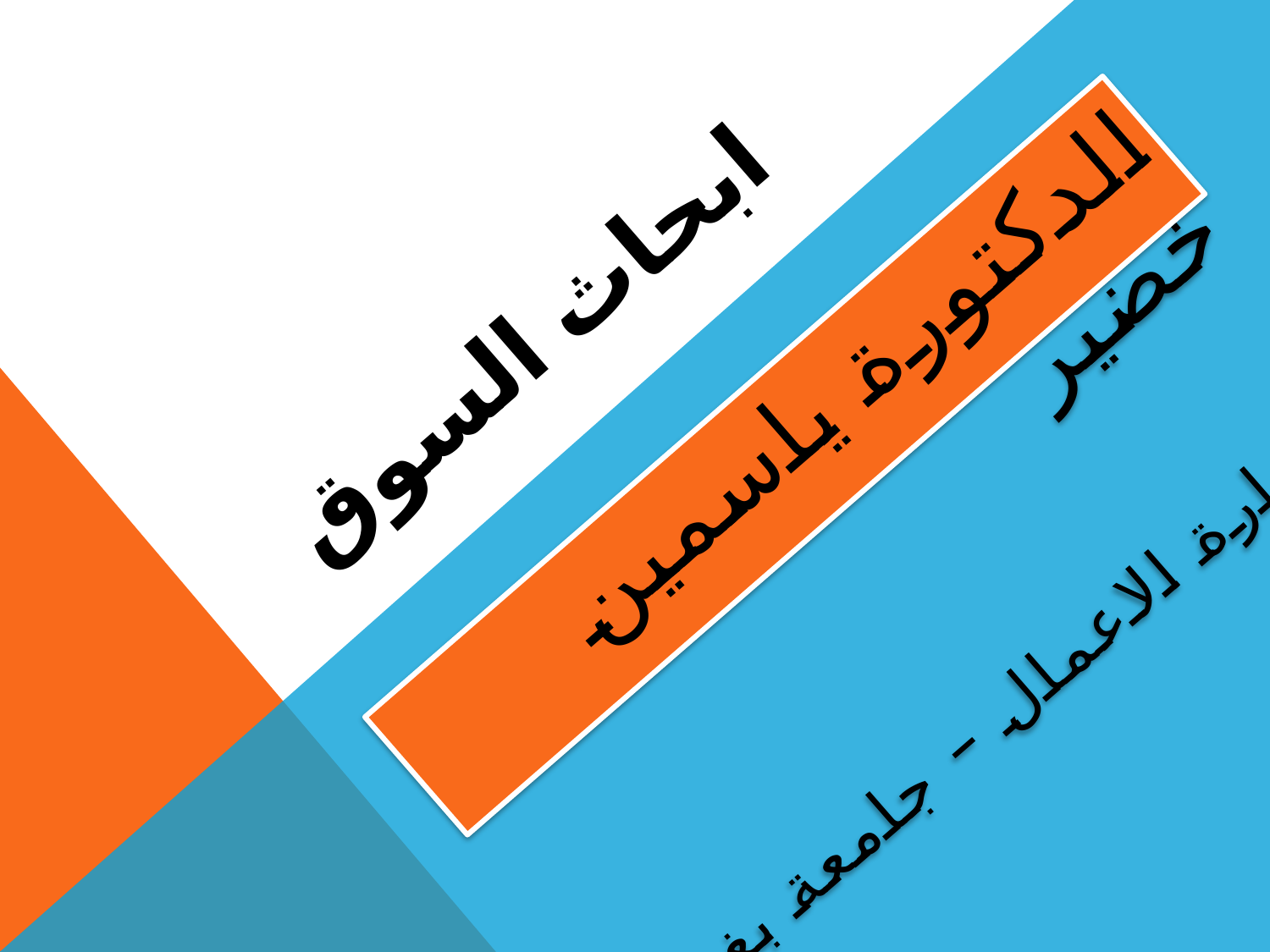

# ابحاث السوق
الدكتورة ياسمين خضير

   ادارة الاعمال – جامعة بغداد